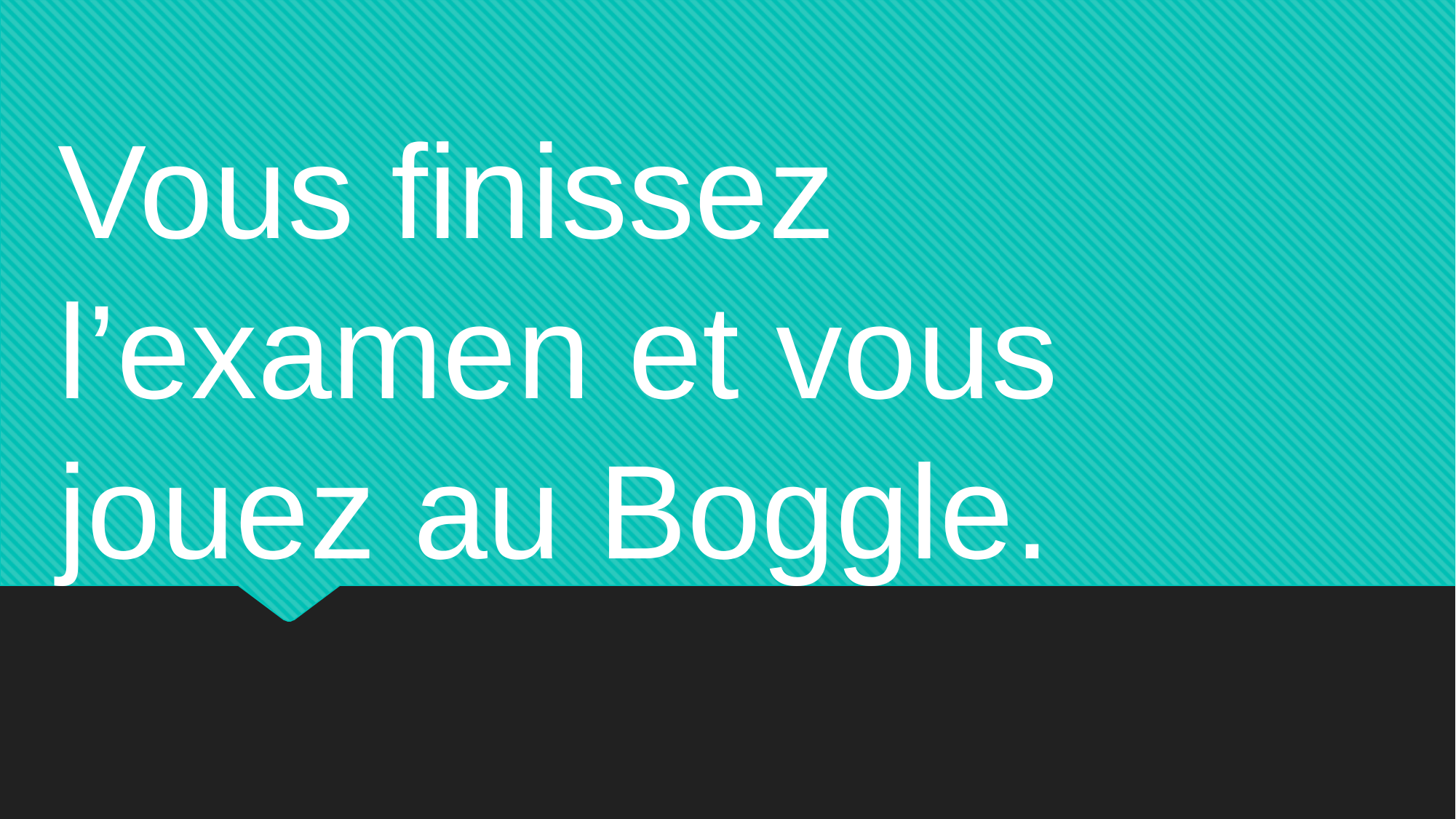

Vous finissez l’examen et vous jouez au Boggle.